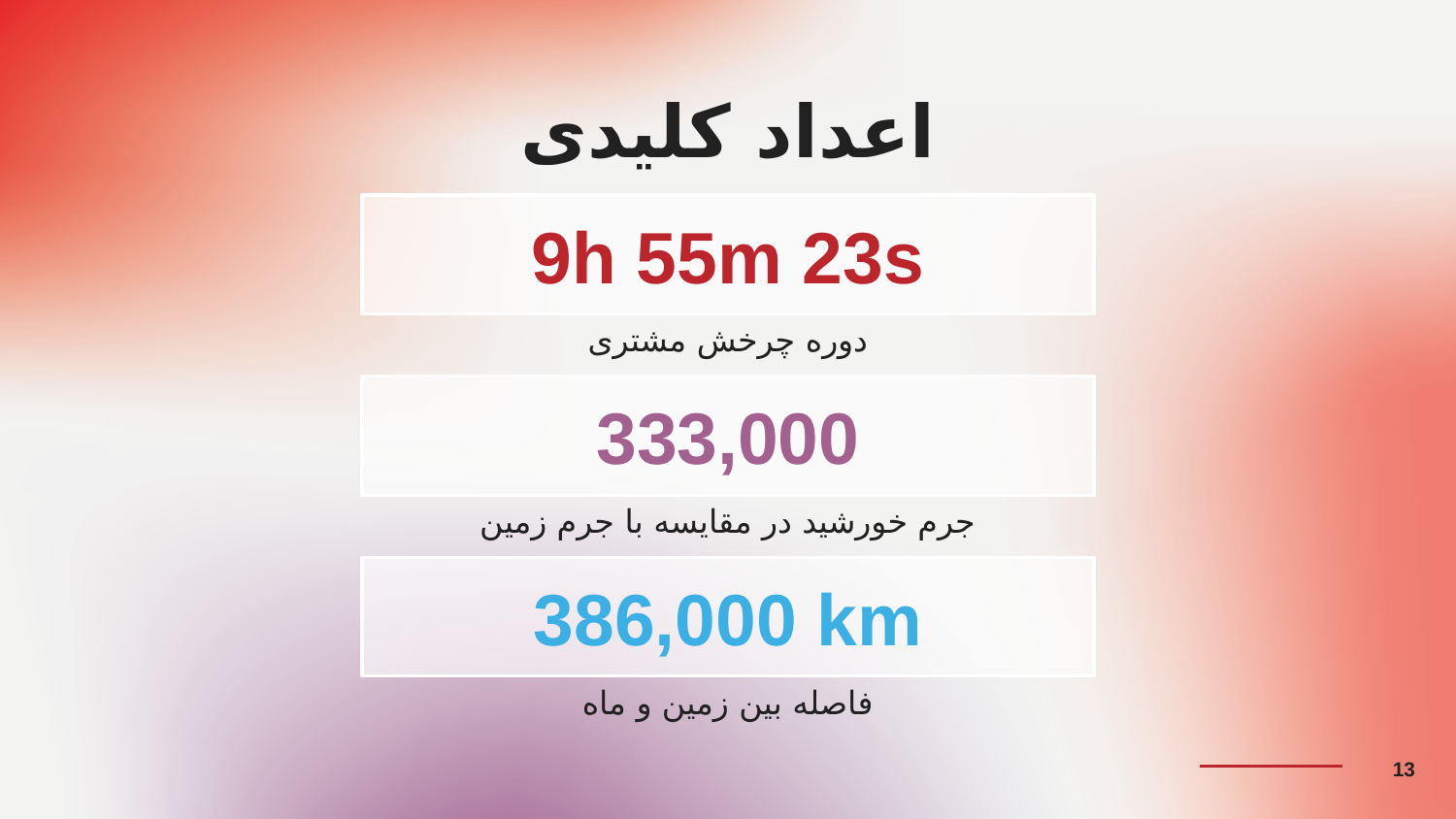

اعداد کلیدی
# 9h 55m 23s
دوره چرخش مشتری
333,000
جرم خورشید در مقایسه با جرم زمین
386,000 km
فاصله بین زمین و ماه
13